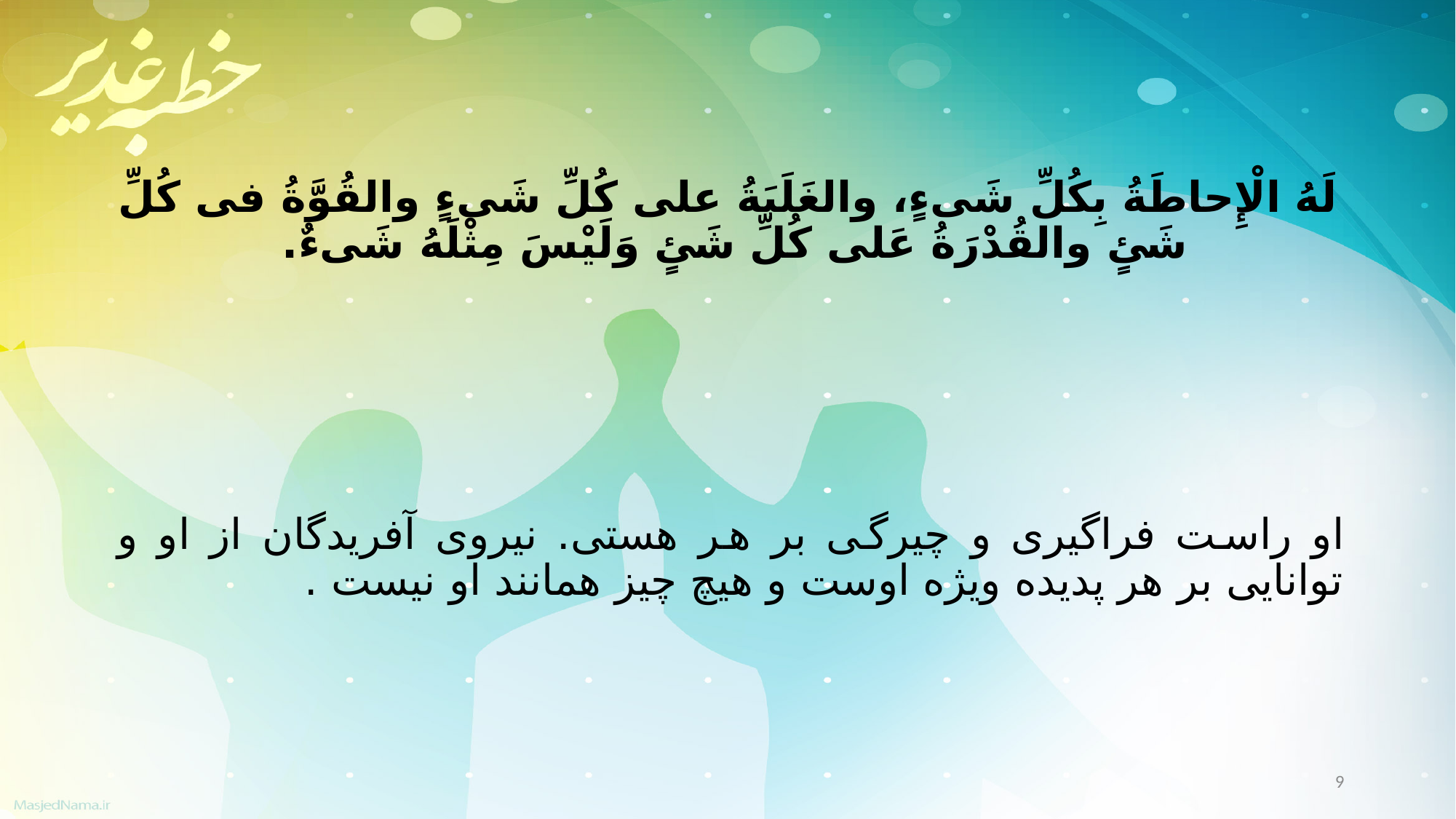

لَهُ الْإِحاطَةُ بِکُلِّ شَیءٍ، والغَلَبَةُ علی کُلِّ شَیءٍ والقُوَّةُ فی کُلِّ شَئٍ والقُدْرَةُ عَلی کُلِّ شَئٍ وَلَیْسَ مِثْلَهُ شَیءٌ.

او راست فراگیری و چیرگی بر هر هستی. نیروی آفریدگان از او و توانایی بر هر پدیده ویژه اوست و هیچ چیز همانند او نیست .
9